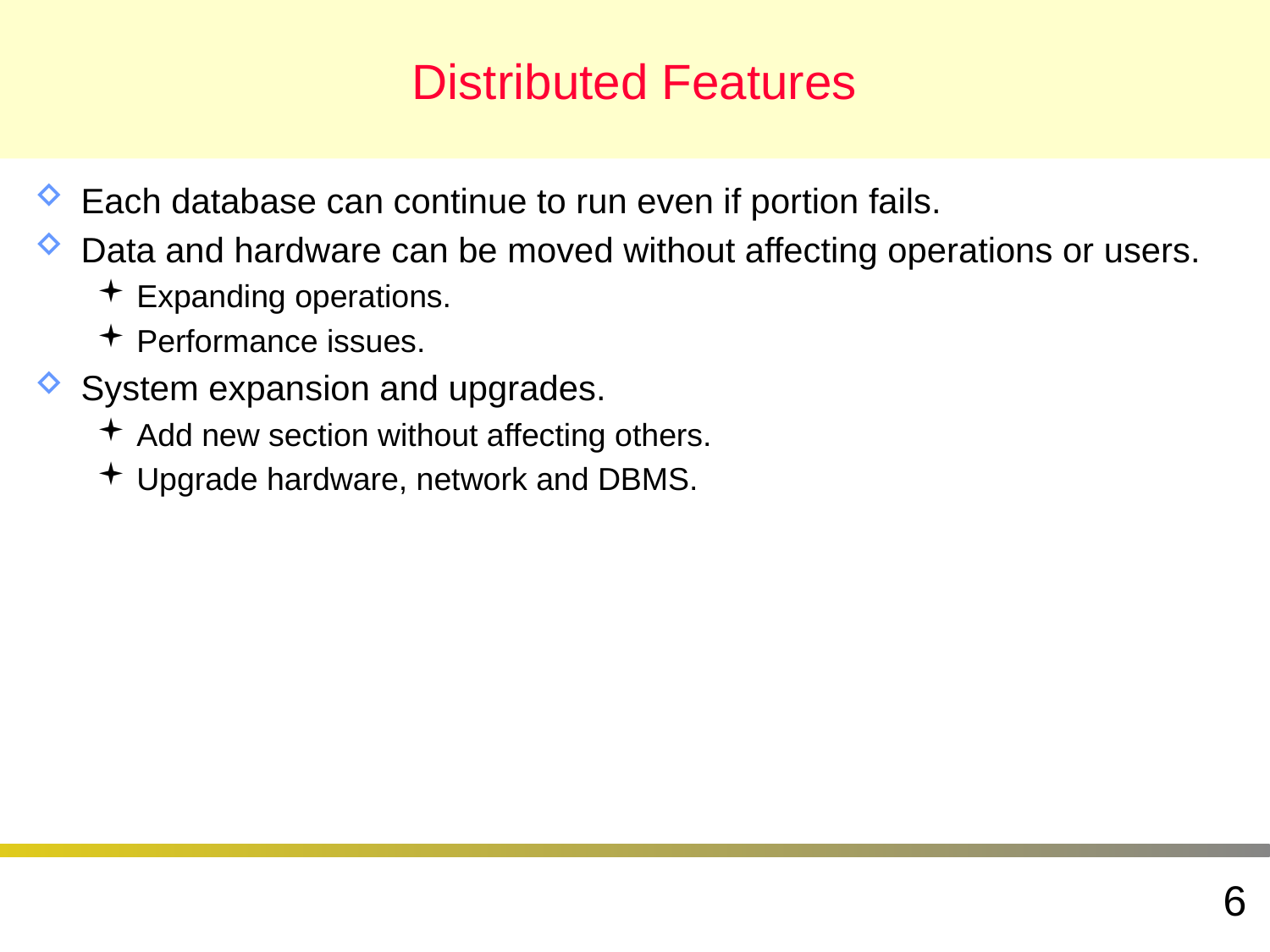

# Distributed Features
Each database can continue to run even if portion fails.
Data and hardware can be moved without affecting operations or users.
Expanding operations.
Performance issues.
System expansion and upgrades.
Add new section without affecting others.
Upgrade hardware, network and DBMS.
6